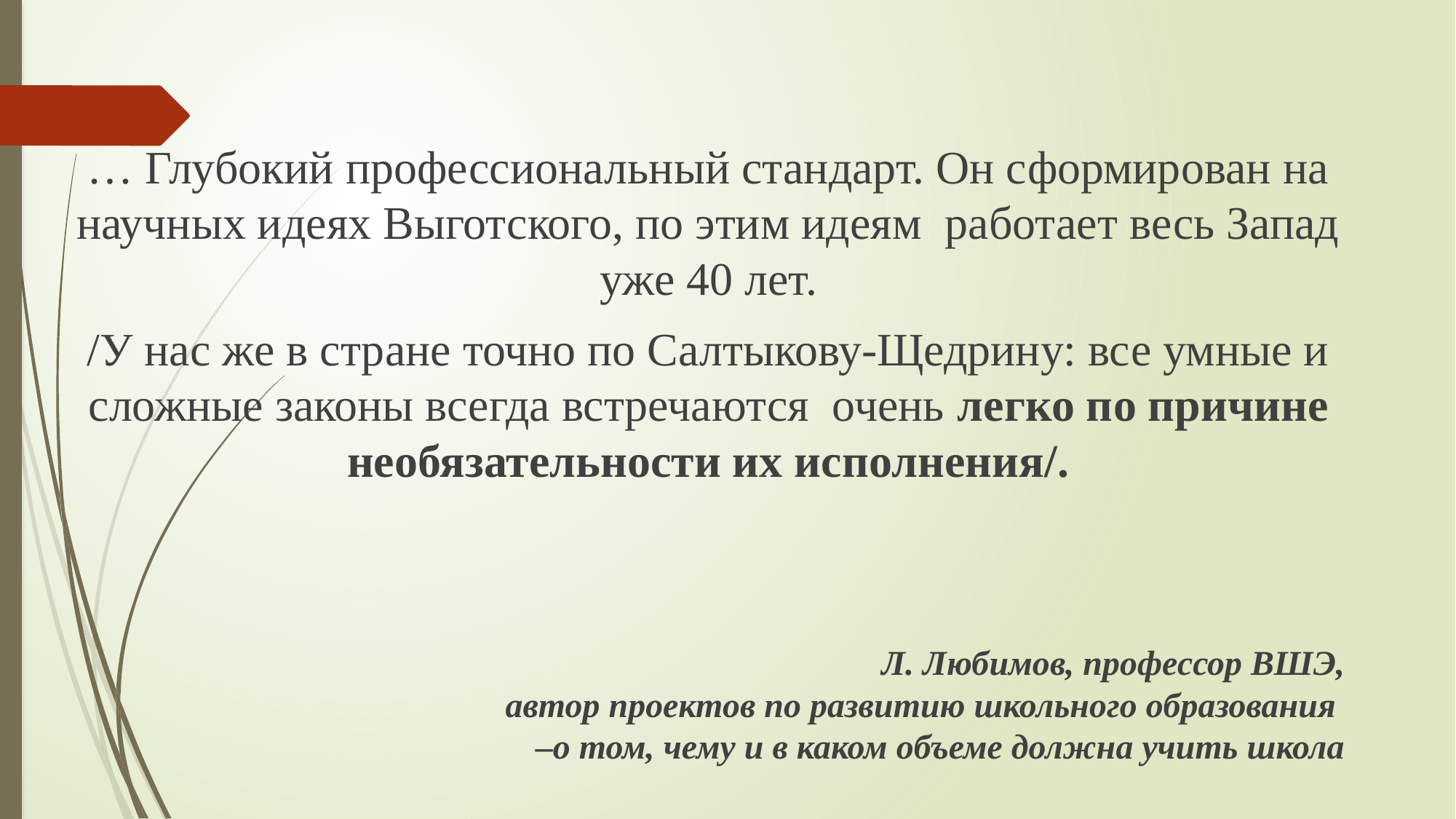

#
… Глубокий профессиональный стандарт. Он сформирован на научных идеях Выготского, по этим идеям  работает весь Запад уже 40 лет.
/У нас же в стране точно по Салтыкову-Щедрину: все умные и сложные законы всегда встречаются  очень легко по причине необязательности их исполнения/.

Л. Любимов, профессор ВШЭ,
автор проектов по развитию школьного образования
–о том, чему и в каком объеме должна учить школа